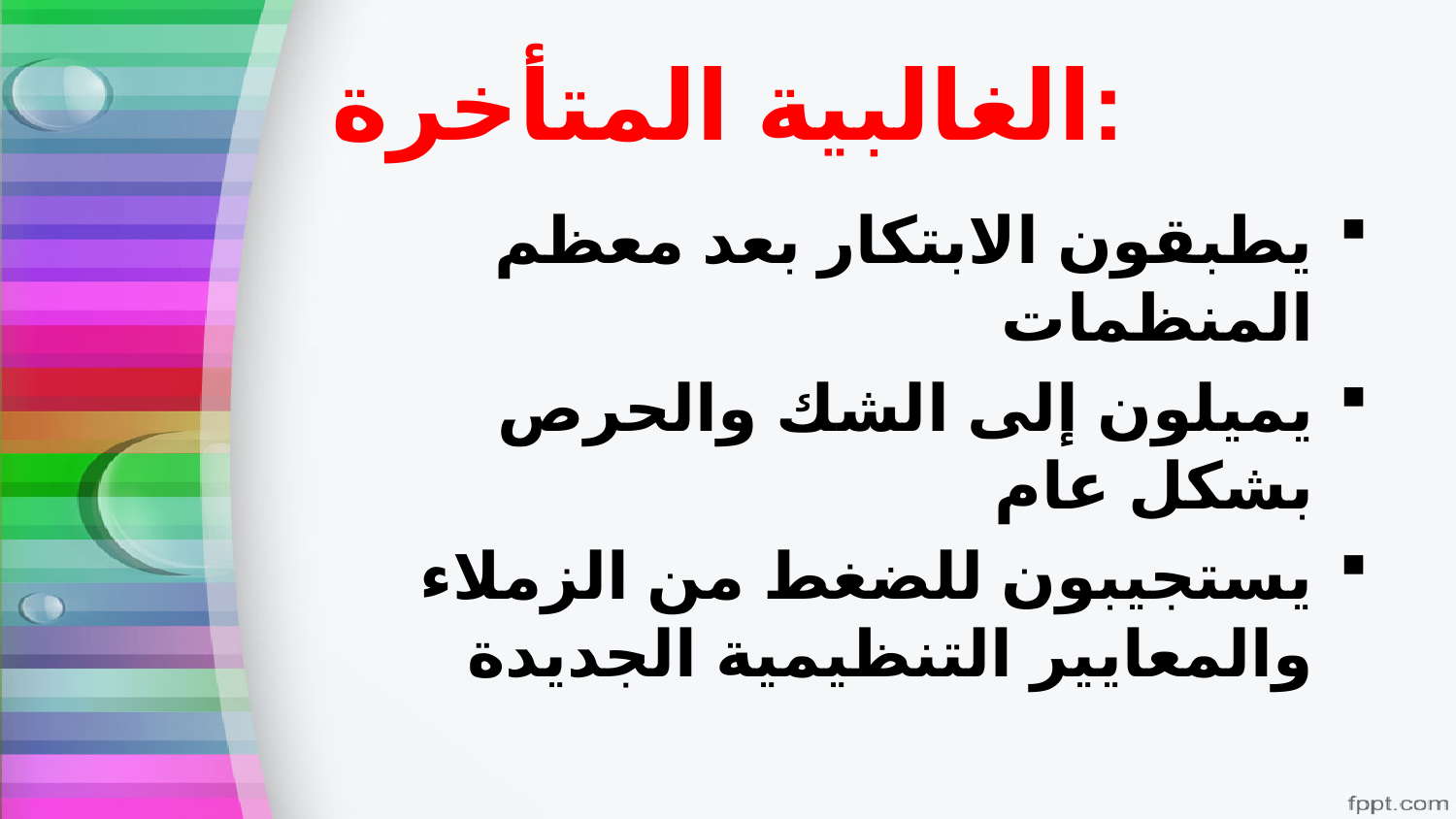

# الغالبية المتأخرة:
يطبقون الابتكار بعد معظم المنظمات
يميلون إلى الشك والحرص بشكل عام
يستجيبون للضغط من الزملاء والمعايير التنظيمية الجديدة